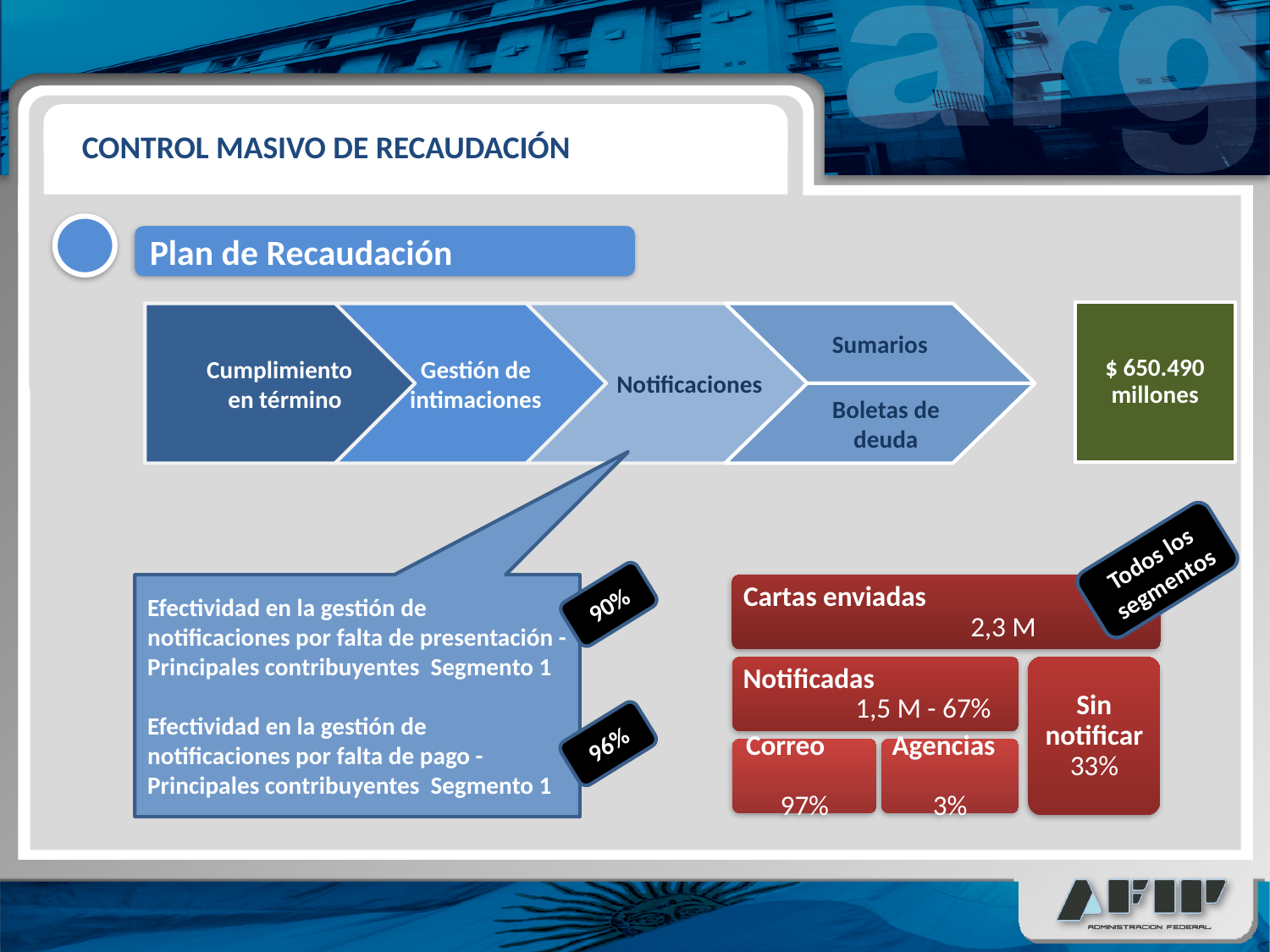

CONTROL MASIVO DE RECAUDACIÓN

Plan de Recaudación
$ 650.490 millones
Cumplimiento   en término
Gestión de intimaciones
     Notificaciones
Sumarios
Boletas de deuda
Todos los segmentos
Efectividad en la gestión de notificaciones por falta de presentación - Principales contribuyentes  Segmento 1

Efectividad en la gestión de notificaciones por falta de pago - Principales contribuyentes  Segmento 1
Cartas enviadas                                                      2,3 M
Notificadas                                     1,5 M - 67%
Correo                   97%
Agencias                  3%
Sin notificar 33%
90%
96%